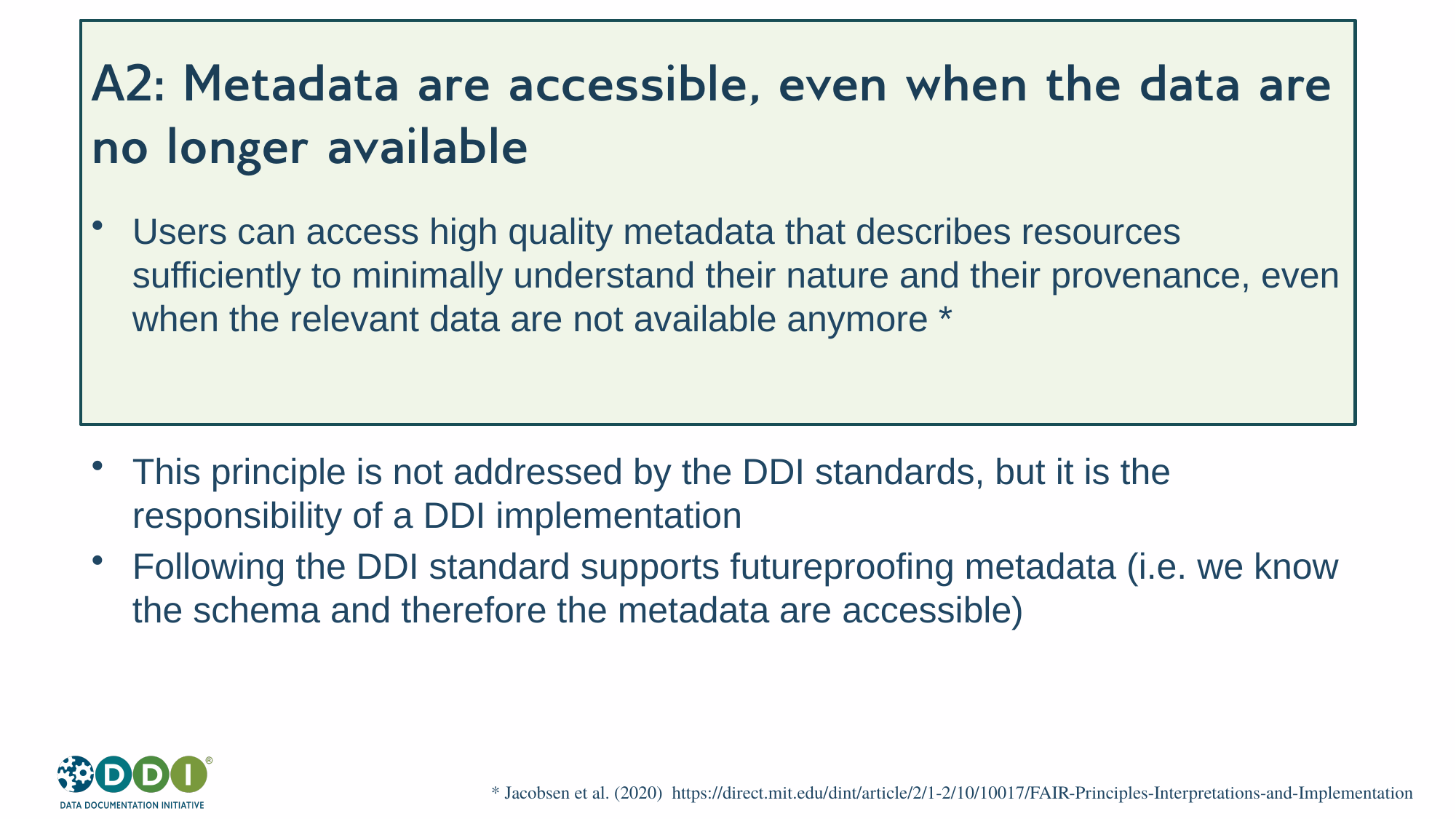

# A2: Metadata are accessible, even when the data are no longer available
Users can access high quality metadata that describes resources sufficiently to minimally understand their nature and their provenance, even when the relevant data are not available anymore *

This principle is not addressed by the DDI standards, but it is the responsibility of a DDI implementation
Following the DDI standard supports futureproofing metadata (i.e. we know the schema and therefore the metadata are accessible)

* Jacobsen et al. (2020)  https://direct.mit.edu/dint/article/2/1-2/10/10017/FAIR-Principles-Interpretations-and-Implementation